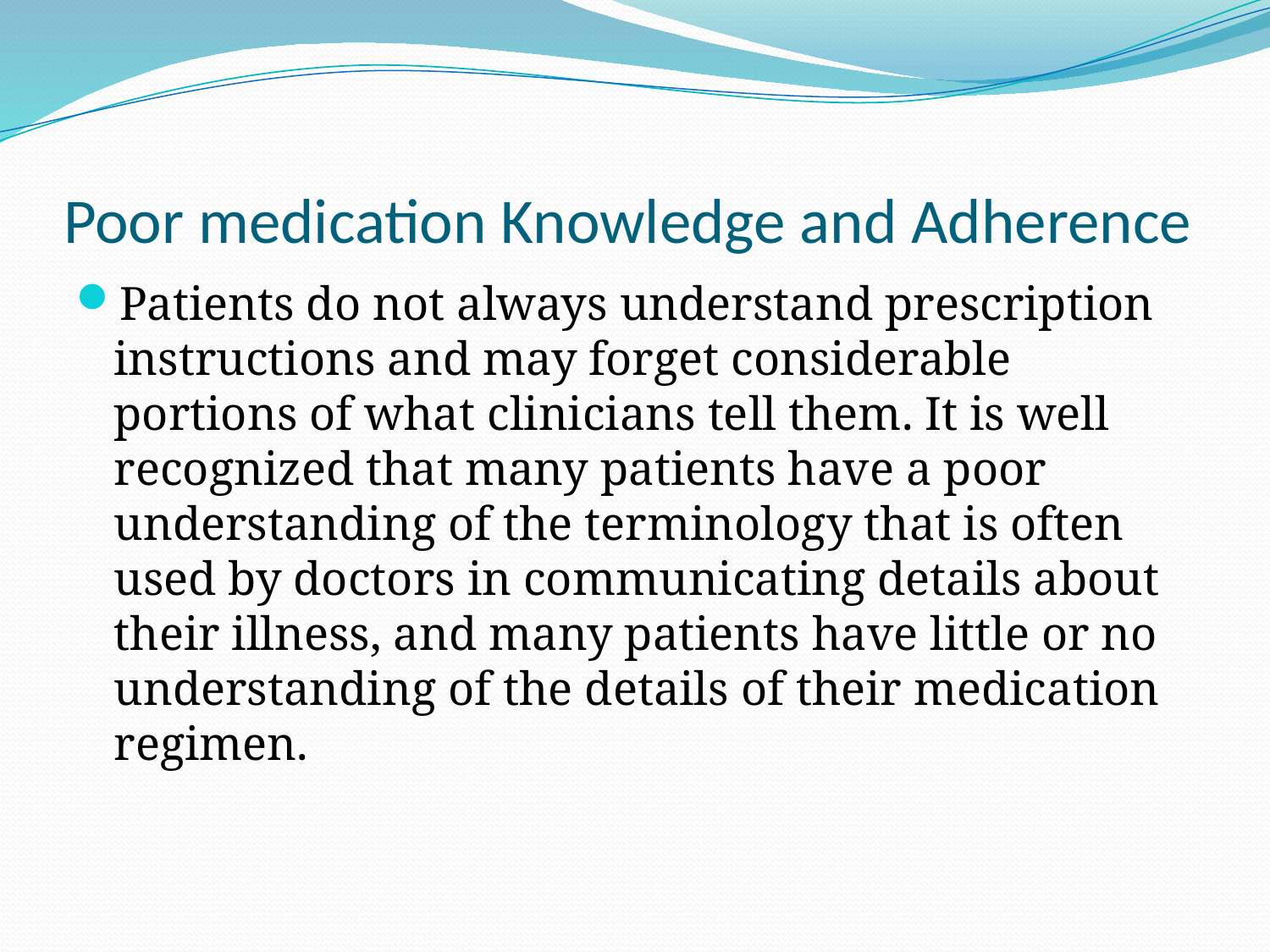

# Poor medication Knowledge and Adherence
Patients do not always understand prescription instructions and may forget considerable portions of what clinicians tell them. It is well recognized that many patients have a poor understanding of the terminology that is often used by doctors in communicating details about their illness, and many patients have little or no understanding of the details of their medication regimen.